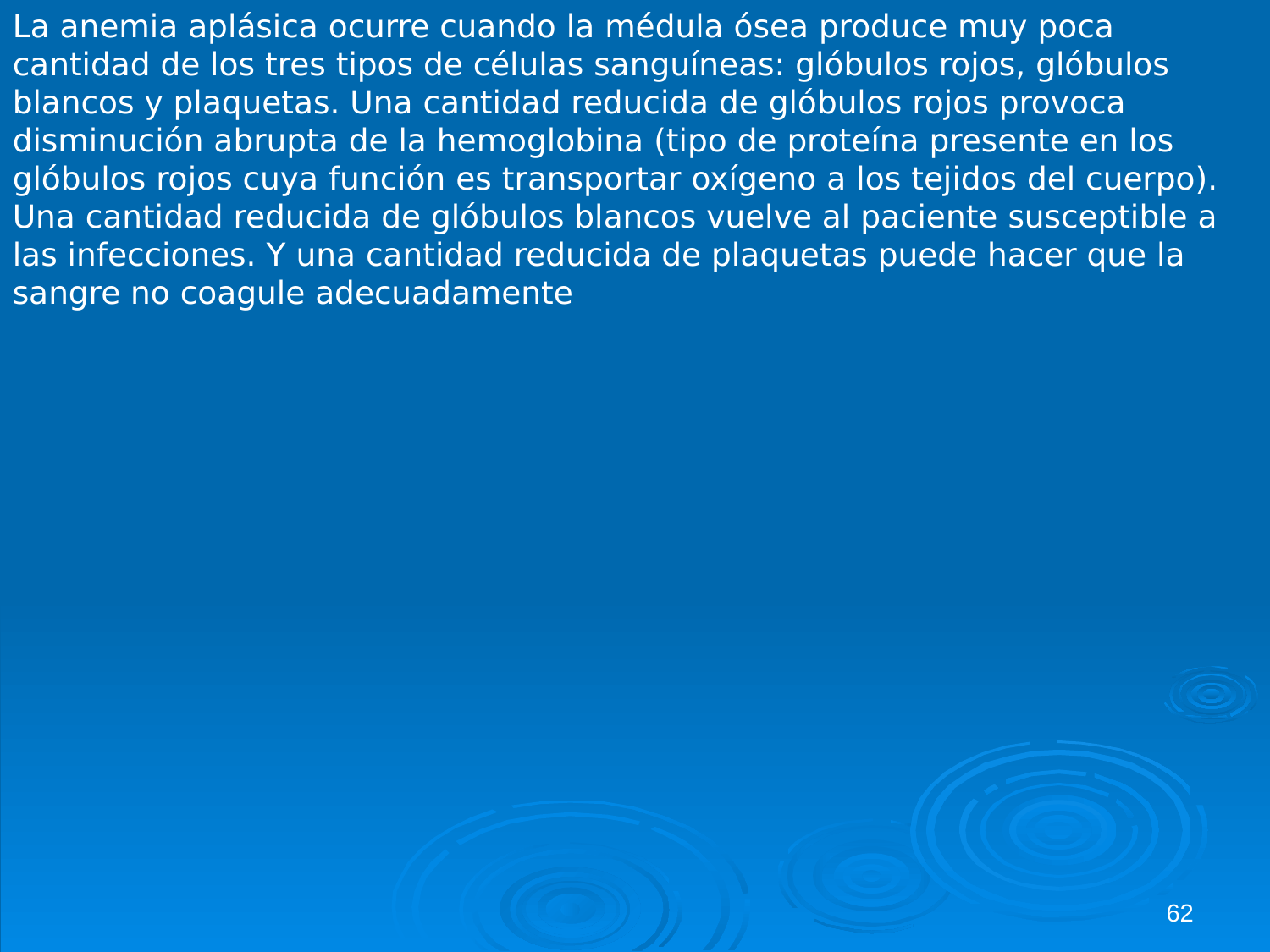

La anemia aplásica ocurre cuando la médula ósea produce muy poca cantidad de los tres tipos de células sanguíneas: glóbulos rojos, glóbulos blancos y plaquetas. Una cantidad reducida de glóbulos rojos provoca disminución abrupta de la hemoglobina (tipo de proteína presente en los glóbulos rojos cuya función es transportar oxígeno a los tejidos del cuerpo). Una cantidad reducida de glóbulos blancos vuelve al paciente susceptible a las infecciones. Y una cantidad reducida de plaquetas puede hacer que la sangre no coagule adecuadamente
62